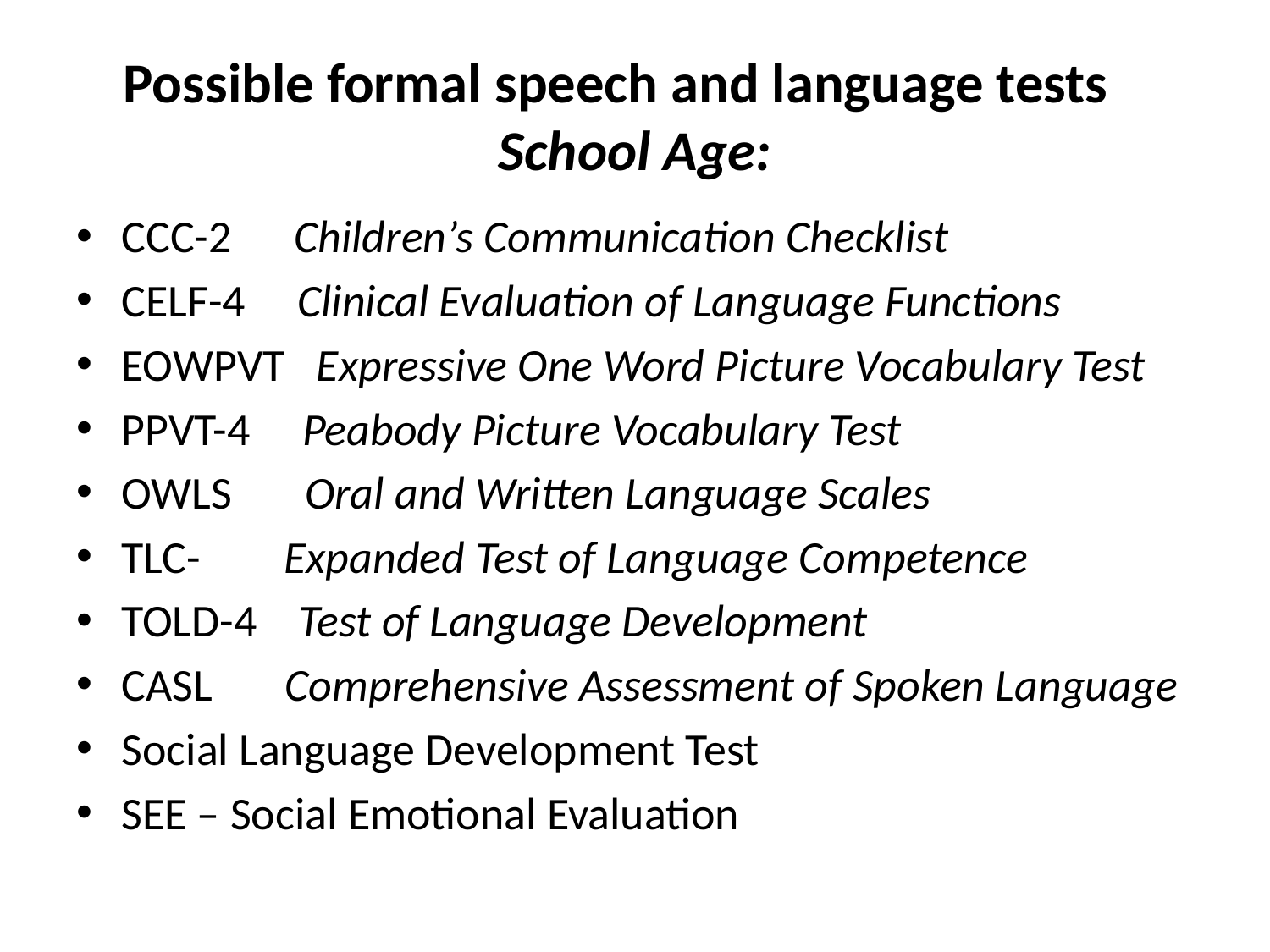

# Possible formal speech and language tests   School Age:
CCC-2      Children’s Communication Checklist
CELF-4     Clinical Evaluation of Language Functions
EOWPVT   Expressive One Word Picture Vocabulary Test
PPVT-4     Peabody Picture Vocabulary Test
OWLS       Oral and Written Language Scales
TLC-        Expanded Test of Language Competence
TOLD-4    Test of Language Development
CASL       Comprehensive Assessment of Spoken Language
Social Language Development Test
SEE – Social Emotional Evaluation